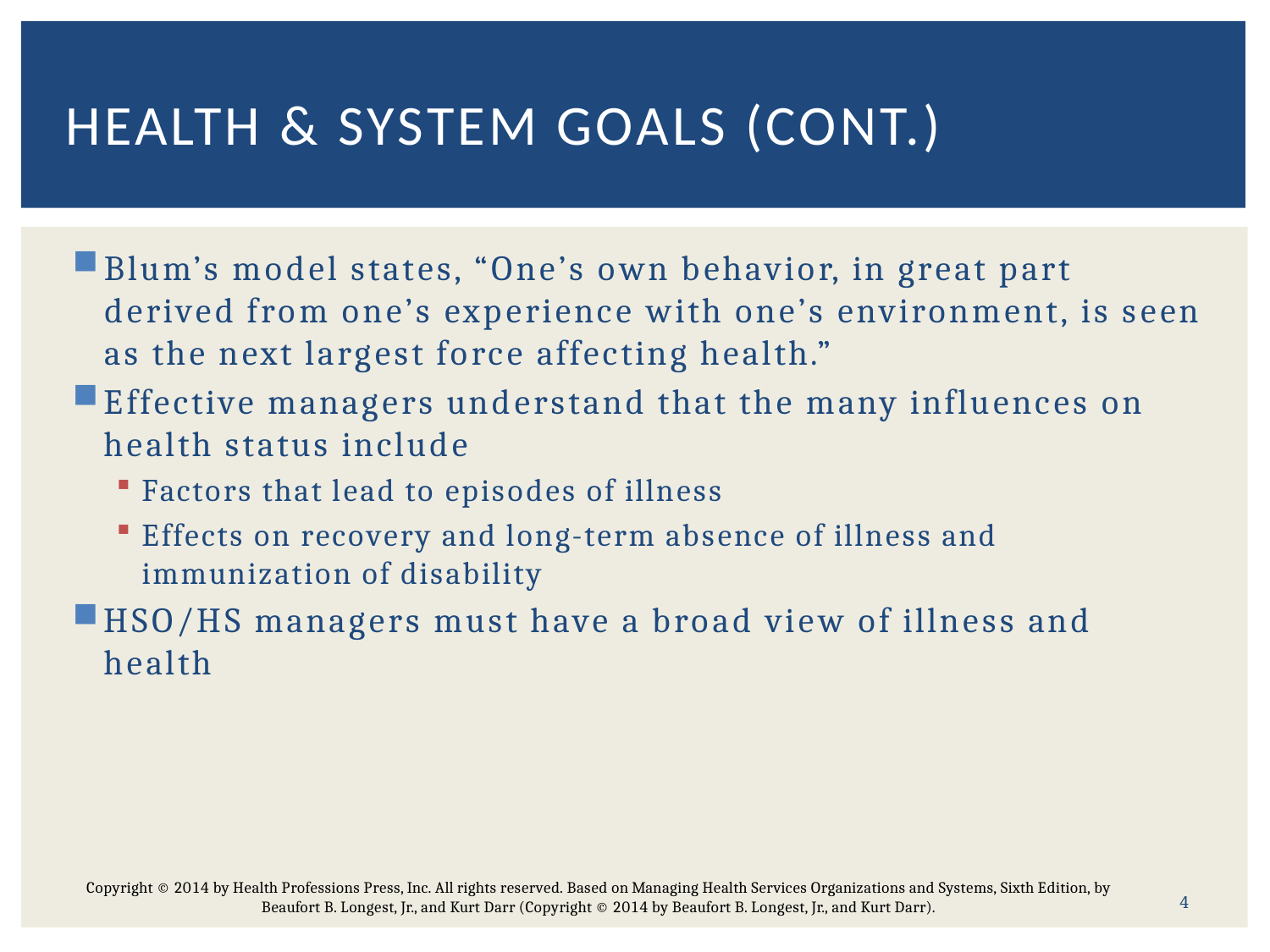

# Health & System Goals (Cont.)
Blum’s model states, “One’s own behavior, in great part derived from one’s experience with one’s environment, is seen as the next largest force affecting health.”
Effective managers understand that the many influences on health status include
Factors that lead to episodes of illness
Effects on recovery and long-term absence of illness and immunization of disability
HSO/HS managers must have a broad view of illness and health
Copyright © 2014 by Health Professions Press, Inc. All rights reserved. Based on Managing Health Services Organizations and Systems, Sixth Edition, by Beaufort B. Longest, Jr., and Kurt Darr (Copyright © 2014 by Beaufort B. Longest, Jr., and Kurt Darr).
4